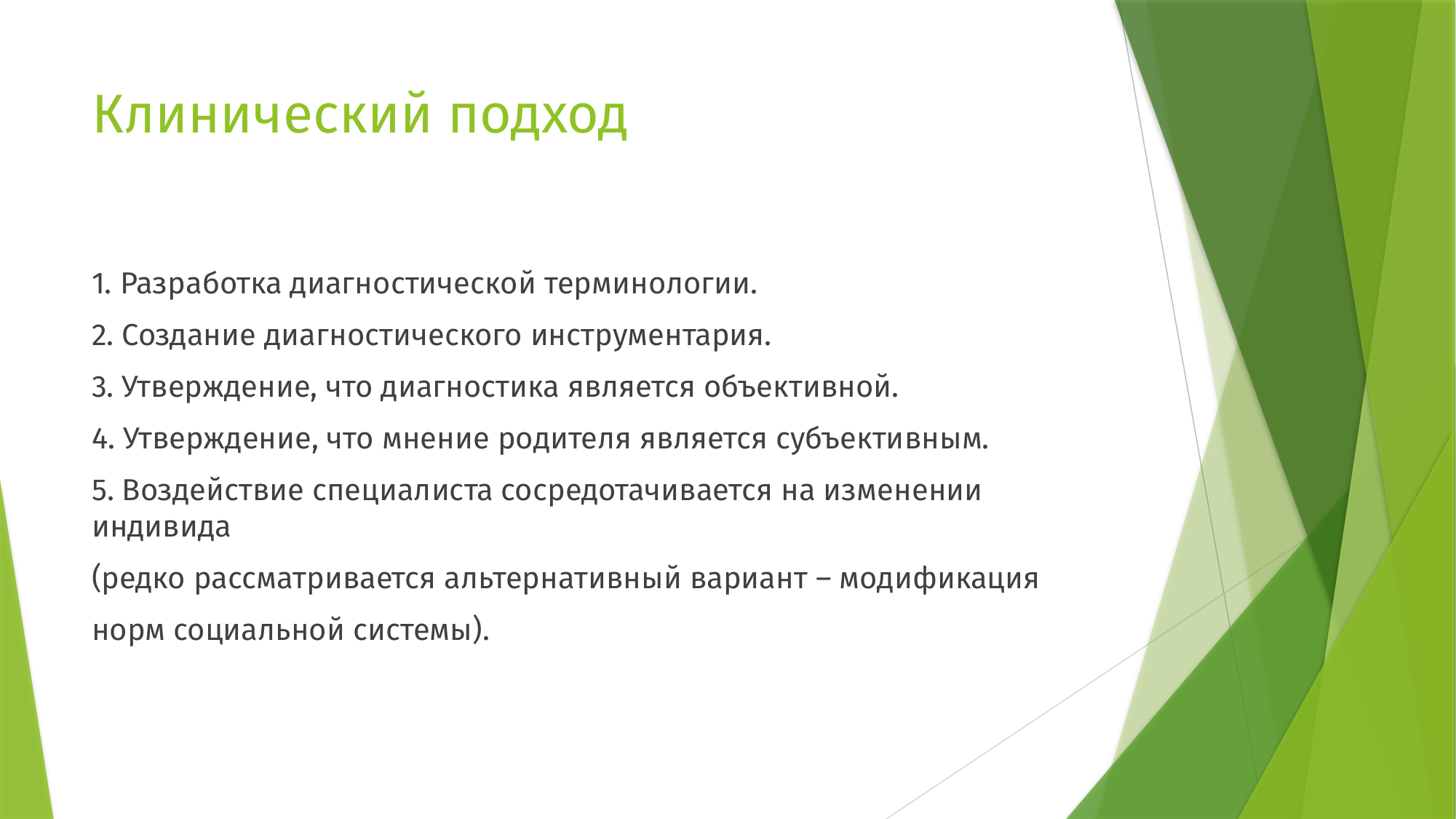

# Клинический подход
1. Разработка диагностической терминологии.
2. Создание диагностического инструментария.
3. Утверждение, что диагностика является объективной.
4. Утверждение, что мнение родителя является субъективным.
5. Воздействие специалиста сосредотачивается на изменении индивида
(редко рассматривается альтернативный вариант – модификация
норм социальной системы).